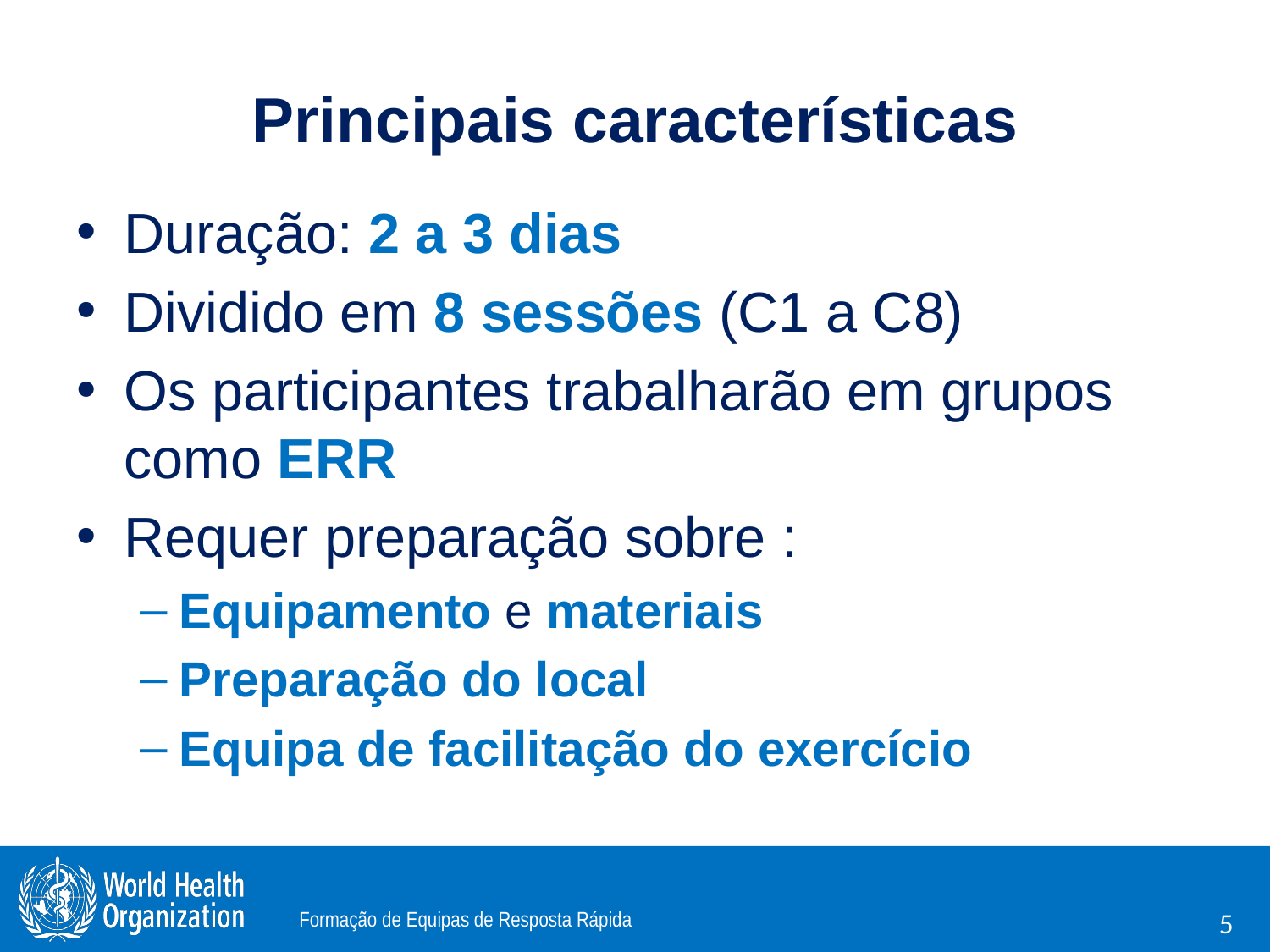

# Principais características
Duração: 2 a 3 dias
Dividido em 8 sessões (C1 a C8)
Os participantes trabalharão em grupos como ERR
Requer preparação sobre :
Equipamento e materiais
Preparação do local
Equipa de facilitação do exercício